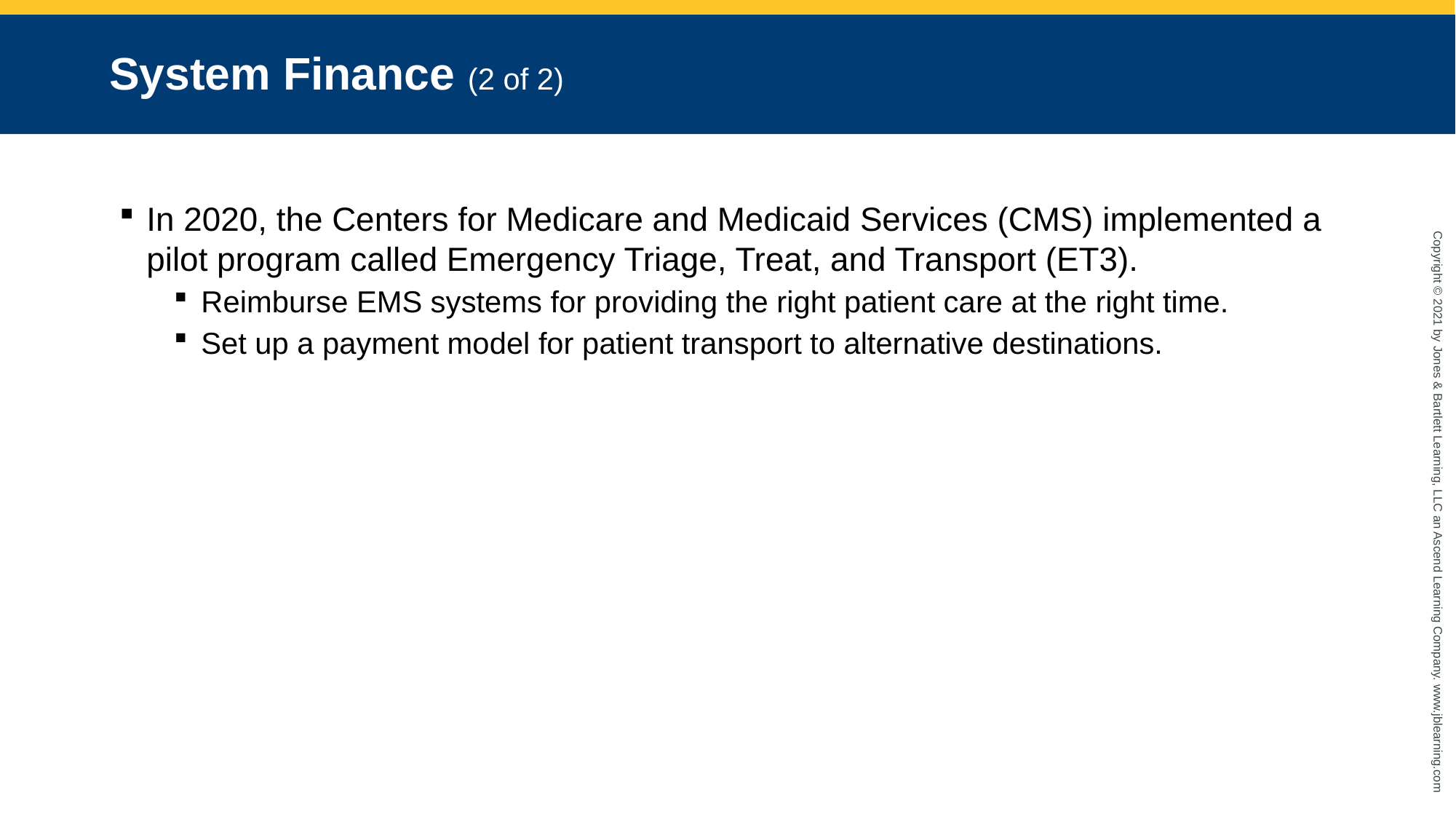

System Finance (2 of 2)
In 2020, the Centers for Medicare and Medicaid Services (CMS) implemented a pilot program called Emergency Triage, Treat, and Transport (ET3).
Reimburse EMS systems for providing the right patient care at the right time.
Set up a payment model for patient transport to alternative destinations.